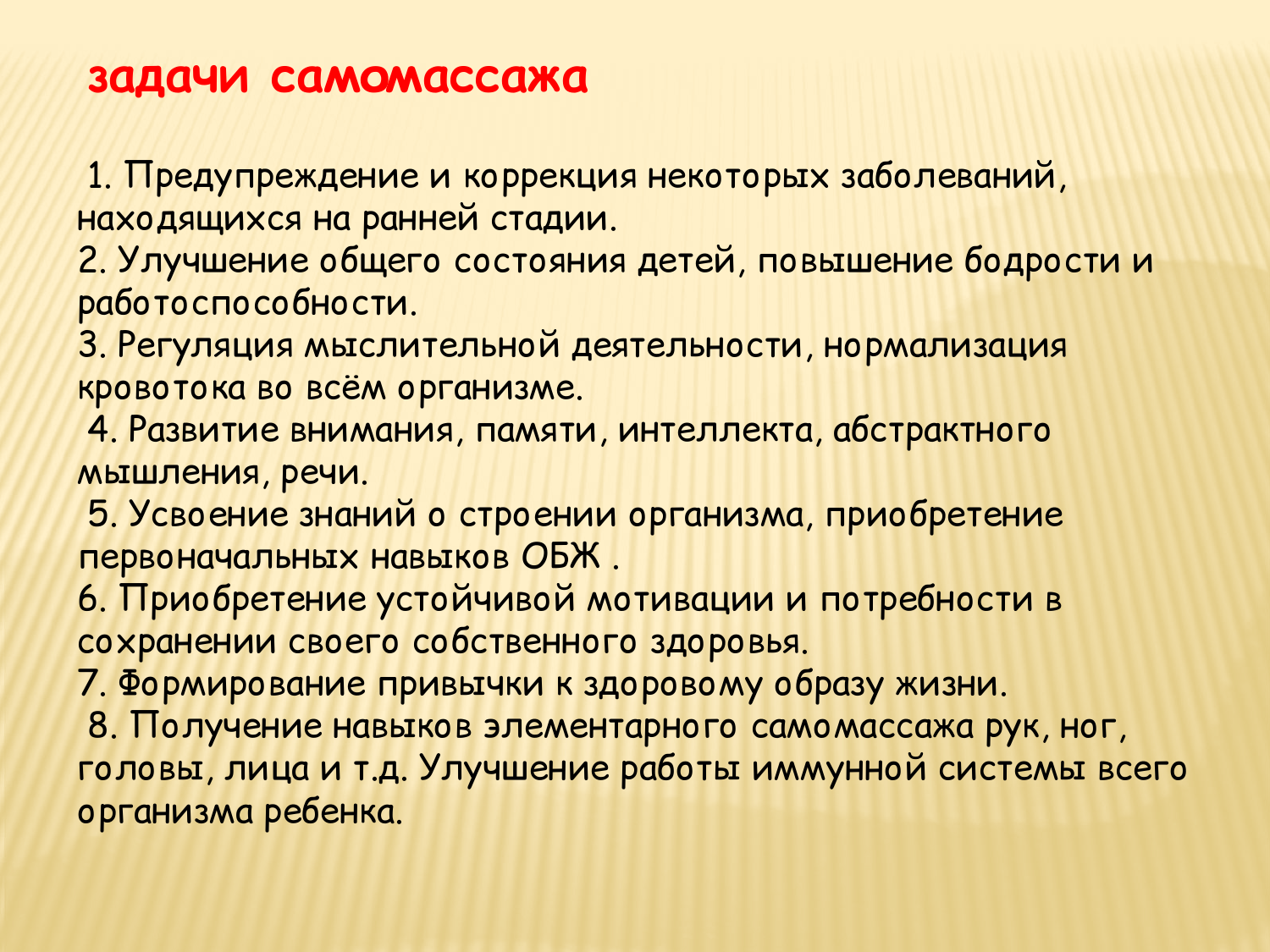

задачи самомассажа
 1. Предупреждение и коррекция некоторых заболеваний, находящихся на ранней стадии.
2. Улучшение общего состояния детей, повышение бодрости и работоспособности.
3. Регуляция мыслительной деятельности, нормализация кровотока во всём организме.
 4. Развитие внимания, памяти, интеллекта, абстрактного мышления, речи.
 5. Усвоение знаний о строении организма, приобретение первоначальных навыков ОБЖ .
6. Приобретение устойчивой мотивации и потребности в сохранении своего собственного здоровья.
7. Формирование привычки к здоровому образу жизни.
 8. Получение навыков элементарного самомассажа рук, ног, головы, лица и т.д. Улучшение работы иммунной системы всего организма ребенка.